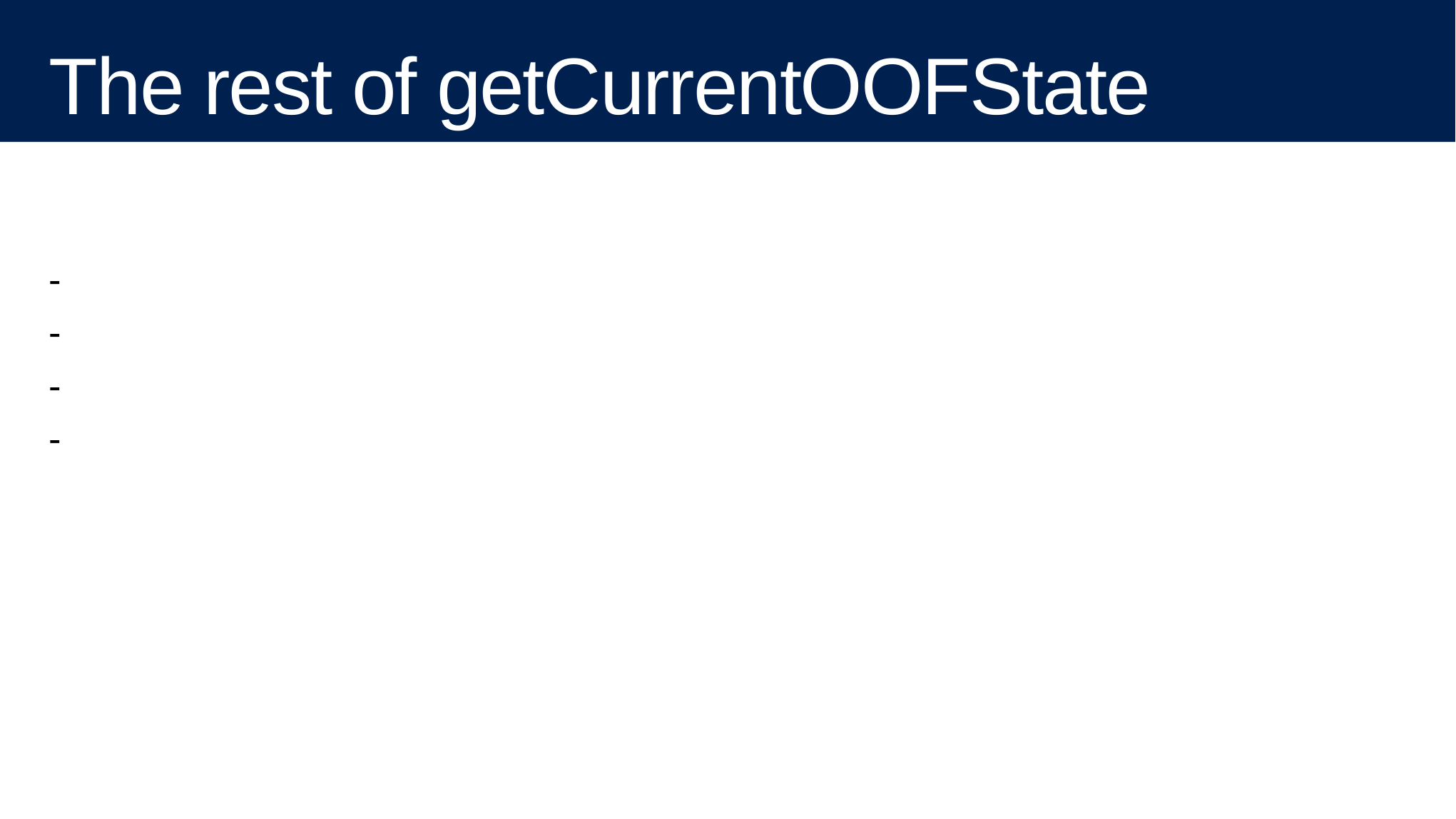

# The rest of getCurrentOOFState
Let’s take a look and see what happens here…

Retrieve data from URL result
Ask GDataXMLDocument to parse it
Use nodesForXPath: to pick out the parts we care about
Tie the results into the UI